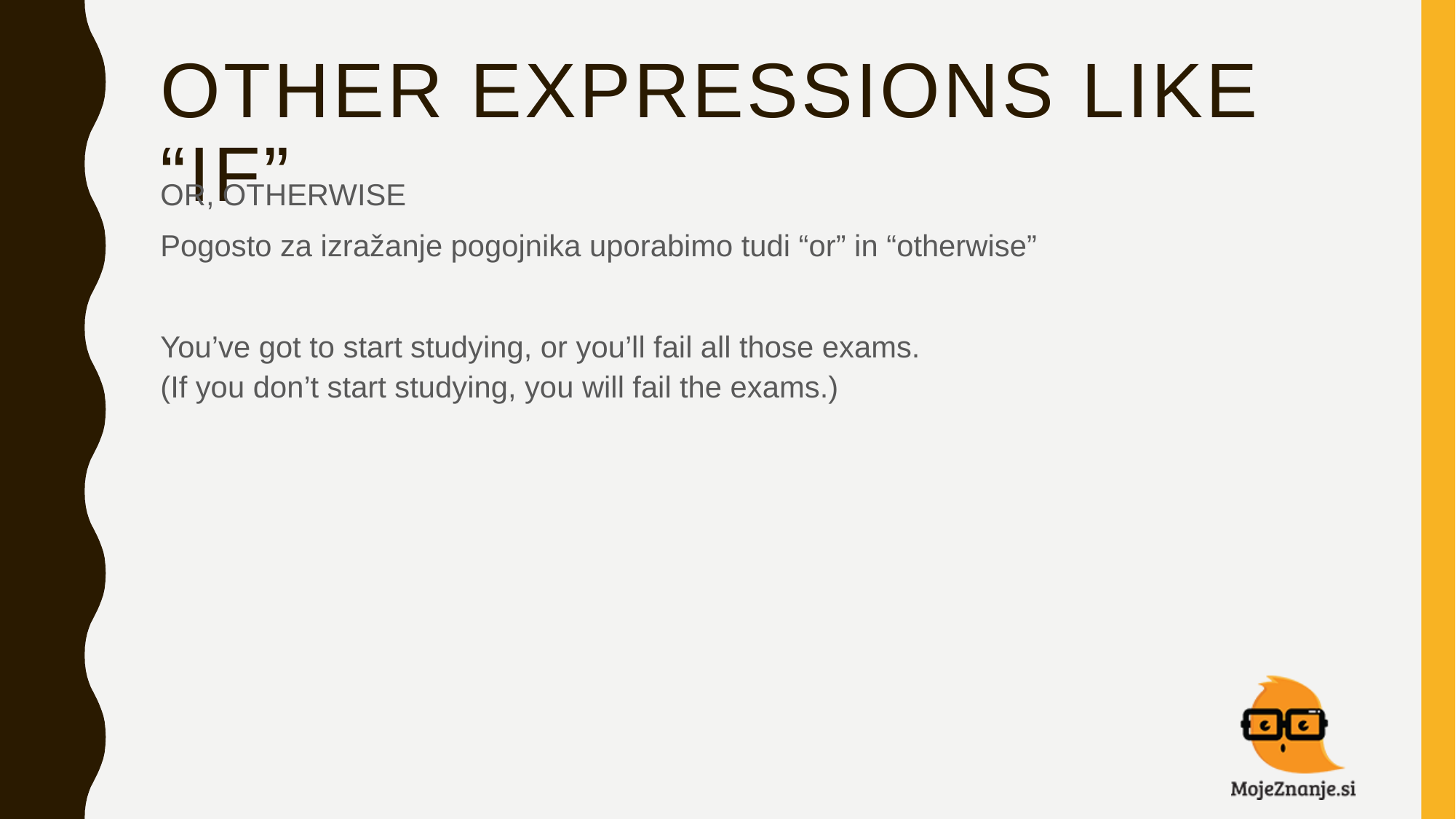

# OTHER EXPRESSIONS LIKE “IF”
OR, OTHERWISE
Pogosto za izražanje pogojnika uporabimo tudi “or” in “otherwise”

You’ve got to start studying, or you’ll fail all those exams.
(If you don’t start studying, you will fail the exams.)